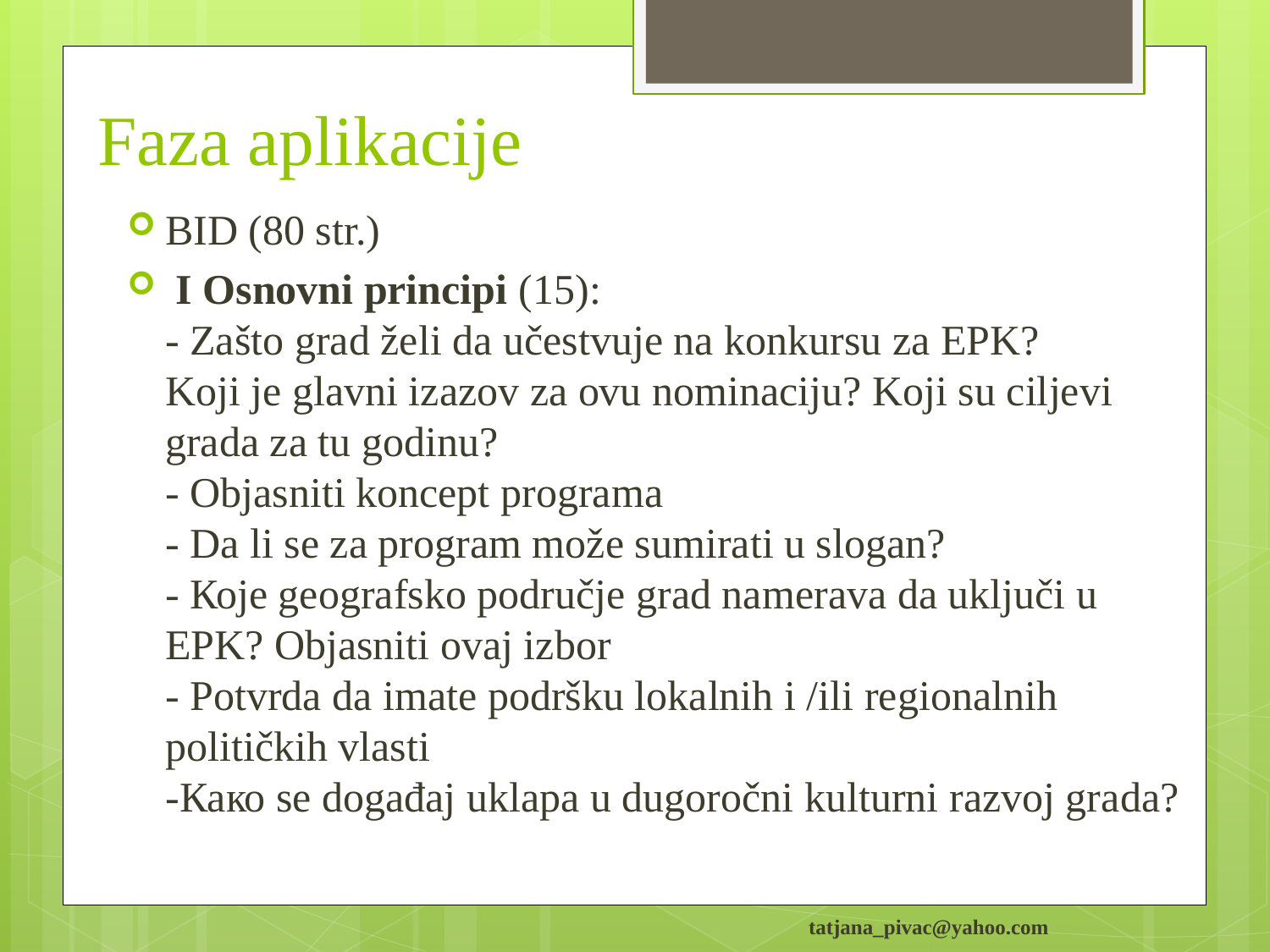

# Faza aplikacije
BID (80 str.)
 I Osnovni principi (15):
- Zašto grad želi da učestvuje na konkursu za EPK?
Koji je glavni izazov za ovu nominaciju? Koji su ciljevi grada za tu godinu?
- Objasniti koncept programa
- Da li se za program može sumirati u slogan?
- Које geografsko područje grad namerava da uključi u EPK? Objasniti ovaj izbor
- Potvrda da imate podršku lokalnih i /ili regionalnih političkih vlasti
-Како se događaj uklapa u dugoročni kulturni razvoj grada?
tatjana_pivac@yahoo.com